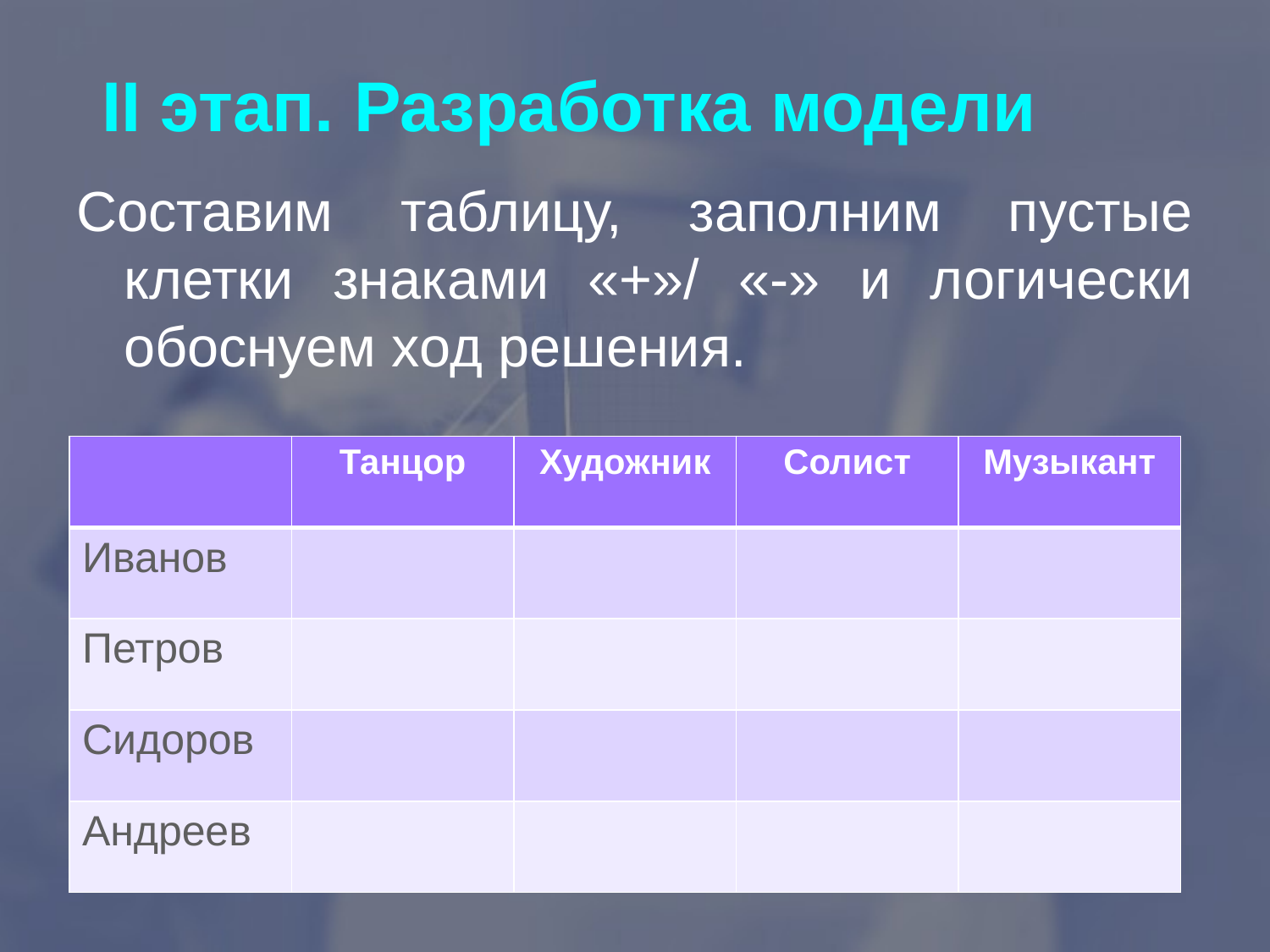

# II этап. Разработка модели
Составим таблицу, заполним пустые клетки знаками «+»/ «-» и логически обоснуем ход решения.

|  | Танцор | Художник | Солист | Музыкант |
| --- | --- | --- | --- | --- |
| Иванов |  |  |  |  |
| Петров |  |  |  |  |
| Сидоров |  |  |  |  |
| Андреев |  |  |  |  |